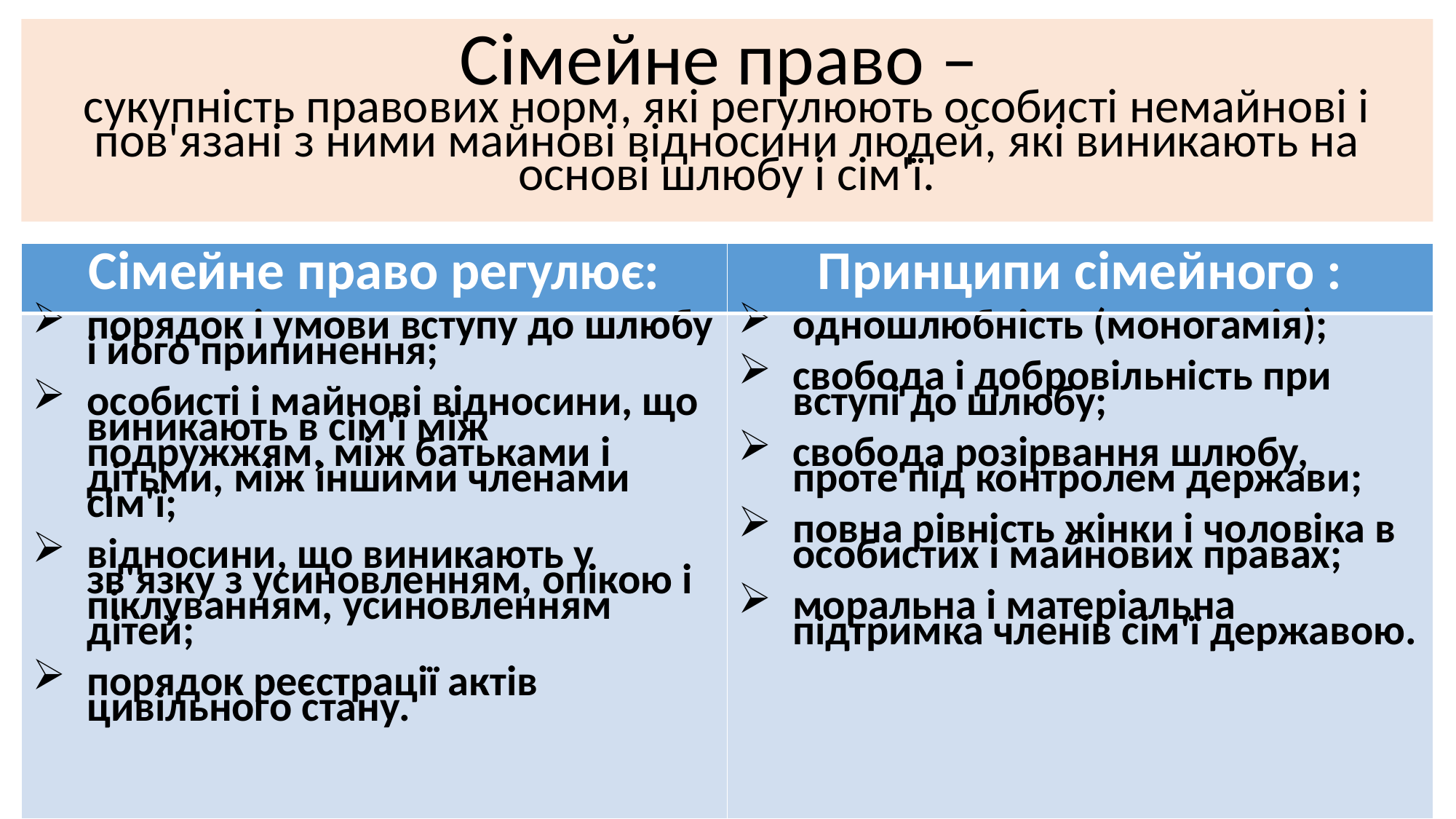

# Сімейне право – сукупність правових норм, які регулюють особисті немайнові і пов'язані з ними майнові відносини людей, які виникають на основі шлюбу і сім'ї.
| Сімейне право регулює: | Принципи сімейного : |
| --- | --- |
| порядок і умови вступу до шлюбу і його припинення; особисті і майнові відносини, що виникають в сім'ї між подружжям, між батьками і дітьми, між іншими членами сім'ї; відносини, що виникають у зв'язку з усиновленням, опікою і піклуванням, усиновленням дітей; порядок реєстрації актів цивільного стану. | одношлюбність (моногамія); свобода і добровільність при вступі до шлюбу; свобода розірвання шлюбу, проте під контролем держави; повна рівність жінки і чоловіка в особистих і майнових правах; моральна і матеріальна підтримка членів сім'ї державою. |